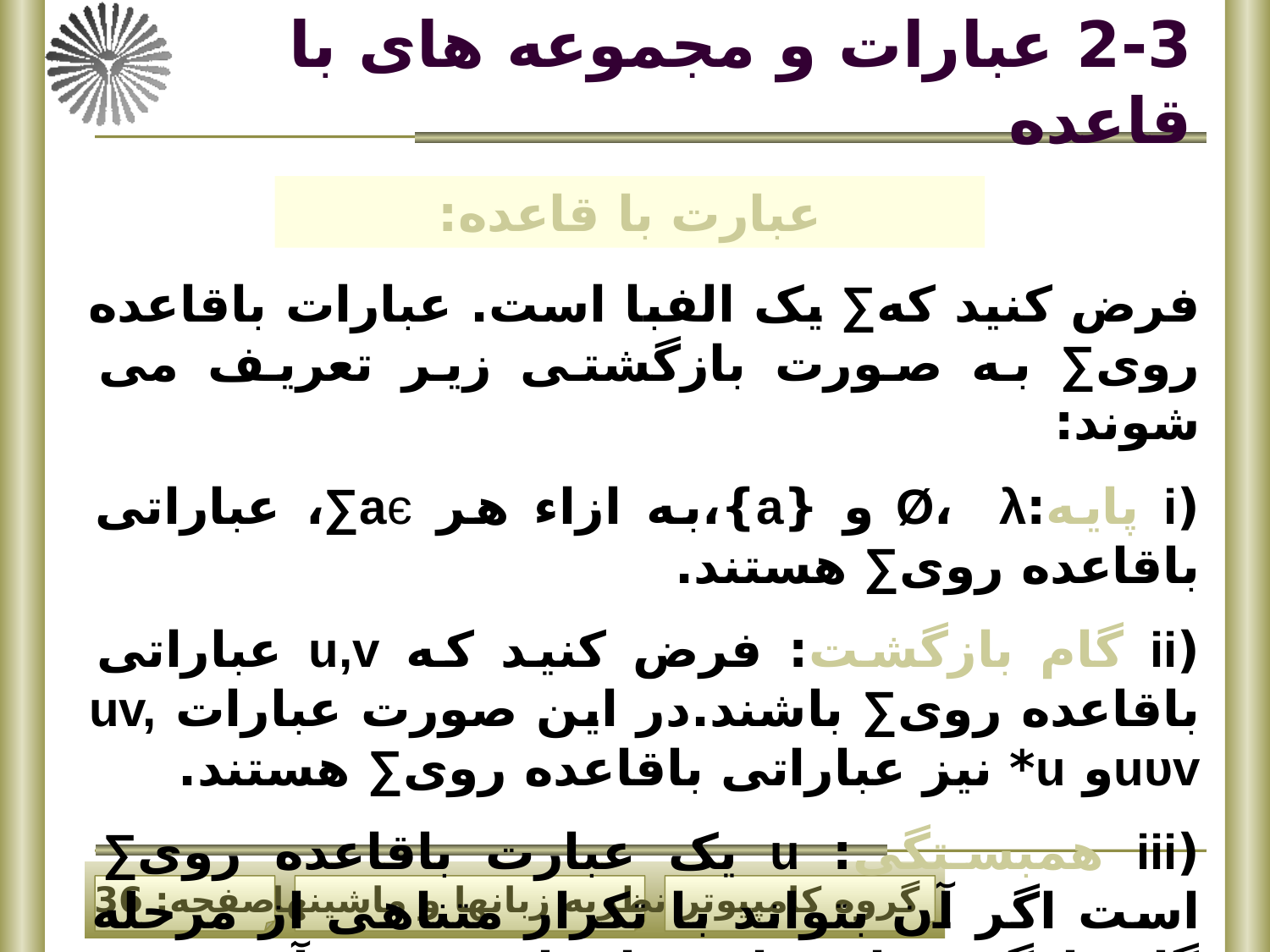

# 2-3 عبارات و مجموعه های با قاعده
عبارت با قاعده:
فرض کنید که∑ یک الفبا است. عبارات باقاعده روی∑ به صورت بازگشتی زیر تعریف می شوند:
(i پایه:Ø،  λ و {a}،به ازاء هر aє∑، عباراتی باقاعده روی∑ هستند.
(ii گام بازگشت: فرض کنید که u,v عباراتی باقاعده روی∑ باشند.در این صورت عبارات uv, uυvو u* نیز عباراتی باقاعده روی∑ هستند.
(iii همبستگی: u یک عبارت باقاعده روی∑ است اگر آن بتواند با تکرار متناهی از مرحله گام بازگشت از عناصر پایه ای بدست آید.